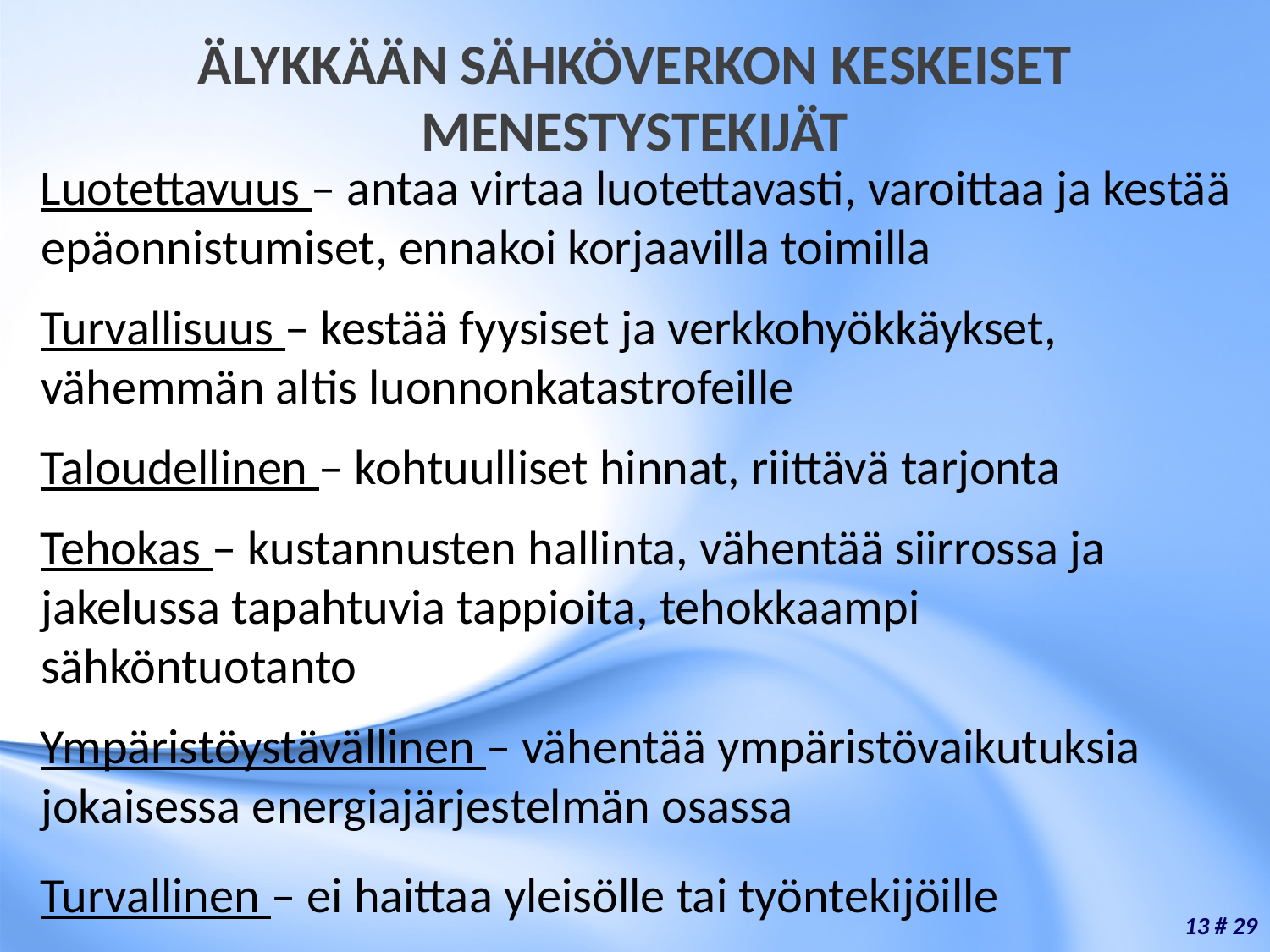

# ÄLYKKÄÄN SÄHKÖVERKON KESKEISET MENESTYSTEKIJÄT
Luotettavuus – antaa virtaa luotettavasti, varoittaa ja kestää epäonnistumiset, ennakoi korjaavilla toimilla
Turvallisuus – kestää fyysiset ja verkkohyökkäykset, vähemmän altis luonnonkatastrofeille
Taloudellinen – kohtuulliset hinnat, riittävä tarjonta
Tehokas – kustannusten hallinta, vähentää siirrossa ja jakelussa tapahtuvia tappioita, tehokkaampi sähköntuotanto
Ympäristöystävällinen – vähentää ympäristövaikutuksia jokaisessa energiajärjestelmän osassa
Turvallinen – ei haittaa yleisölle tai työntekijöille
13 # 29